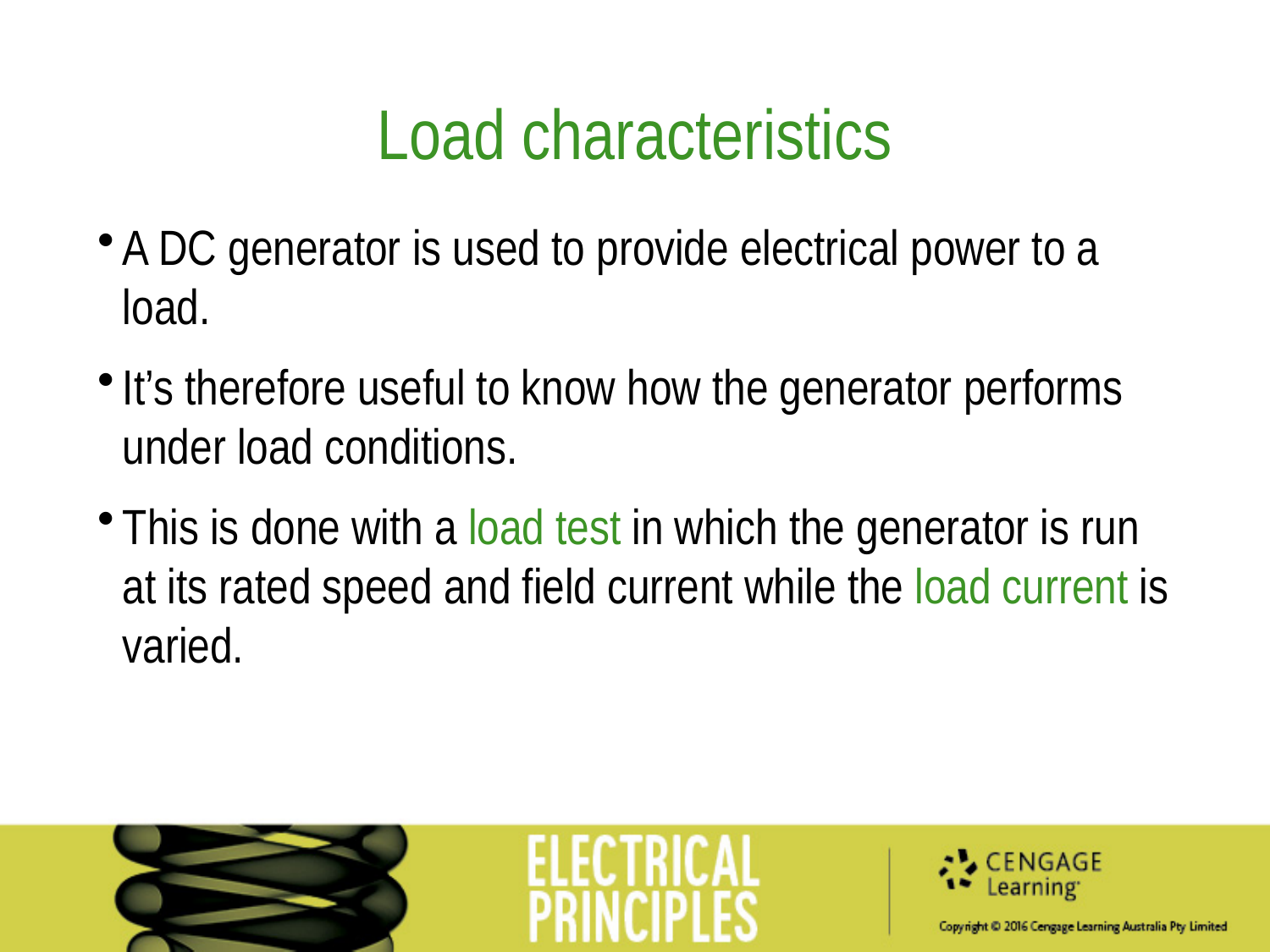

Load characteristics
A DC generator is used to provide electrical power to a load.
It’s therefore useful to know how the generator performs under load conditions.
This is done with a load test in which the generator is run at its rated speed and field current while the load current is varied.